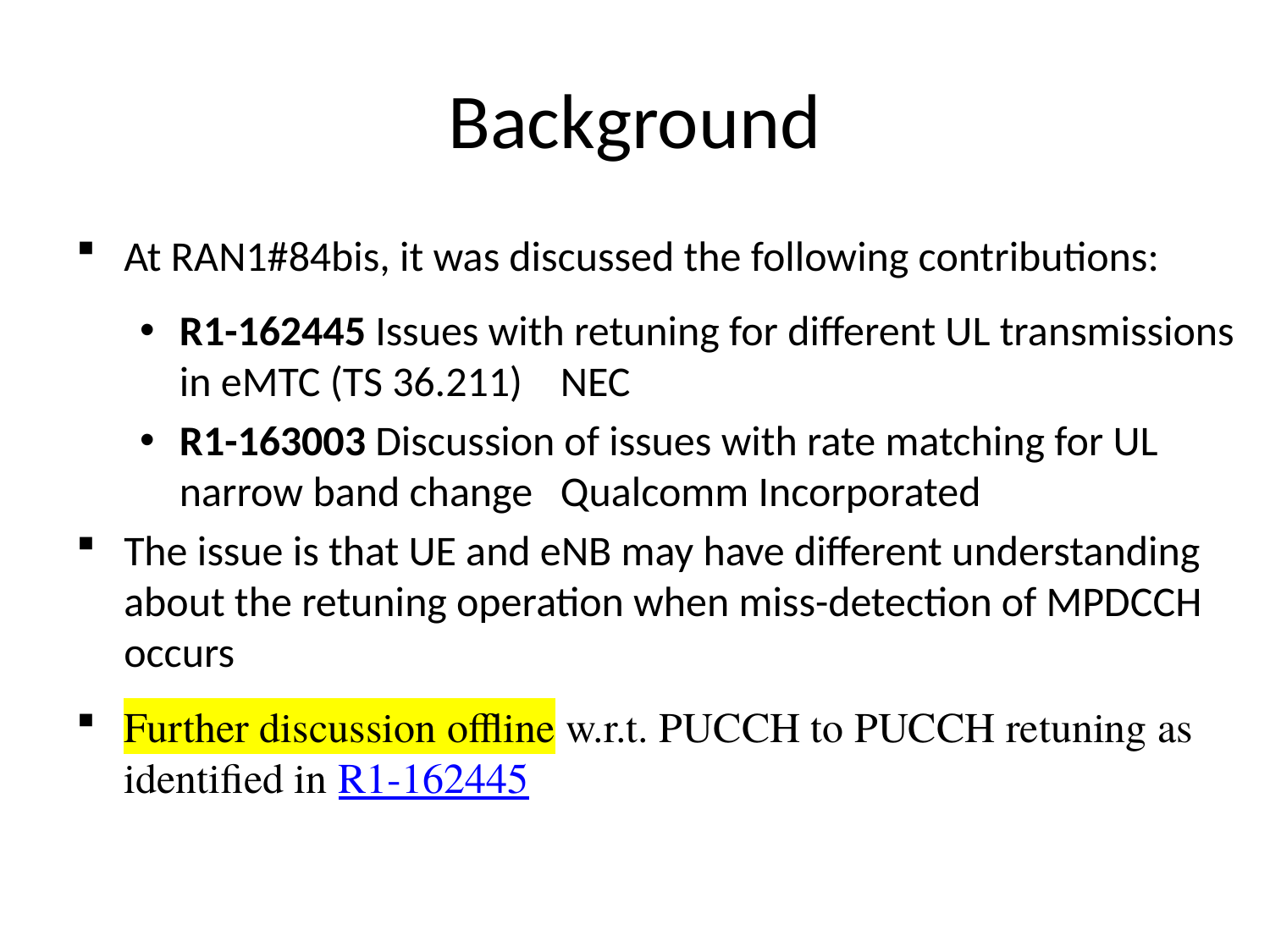

# Background
At RAN1#84bis, it was discussed the following contributions:
R1-162445 Issues with retuning for different UL transmissions in eMTC (TS 36.211)	NEC
R1-163003 Discussion of issues with rate matching for UL narrow band change	Qualcomm Incorporated
The issue is that UE and eNB may have different understanding about the retuning operation when miss-detection of MPDCCH occurs
Further discussion offline w.r.t. PUCCH to PUCCH retuning as identified in R1-162445